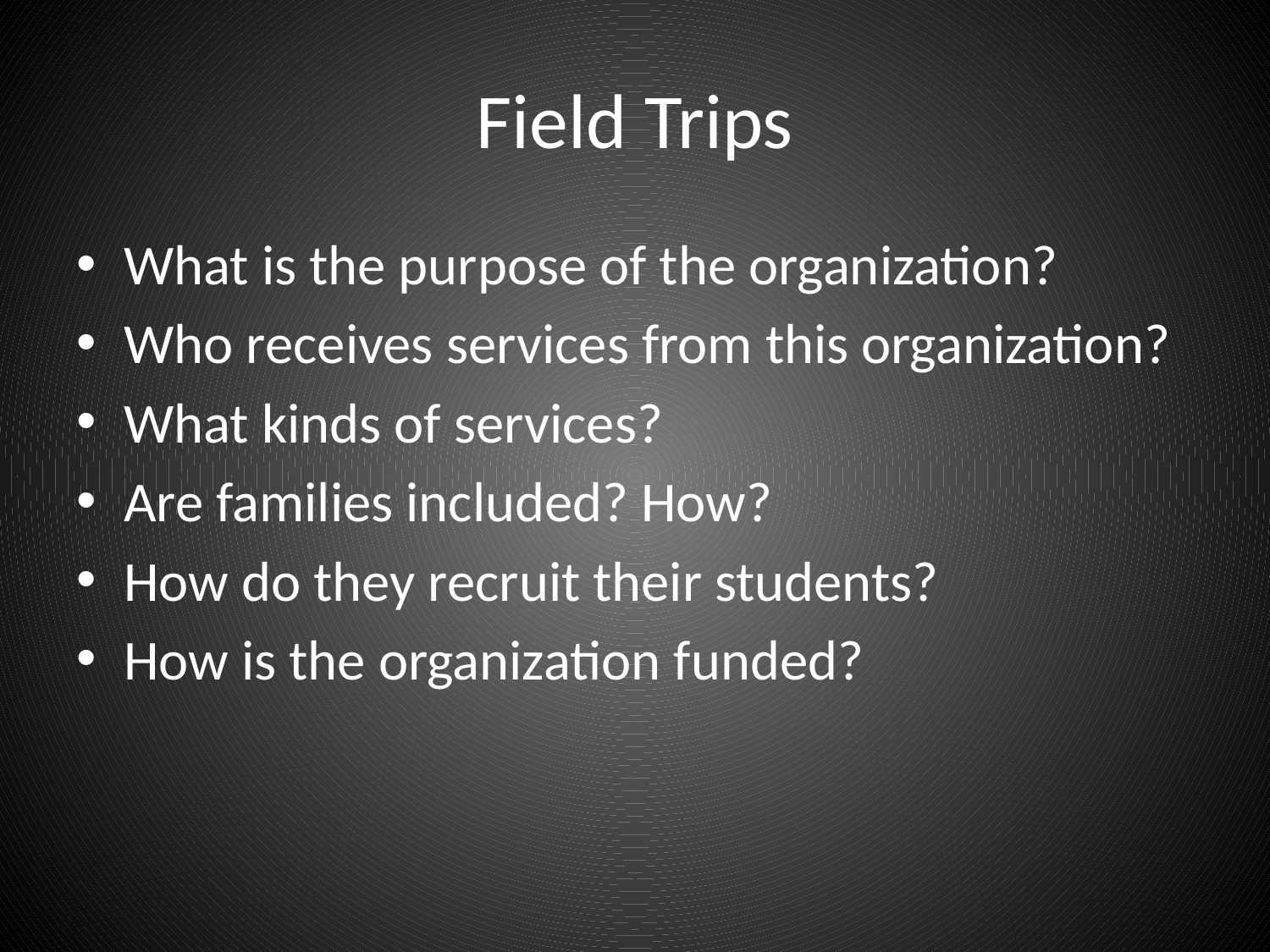

# Field Trips
What is the purpose of the organization?
Who receives services from this organization?
What kinds of services?
Are families included? How?
How do they recruit their students?
How is the organization funded?